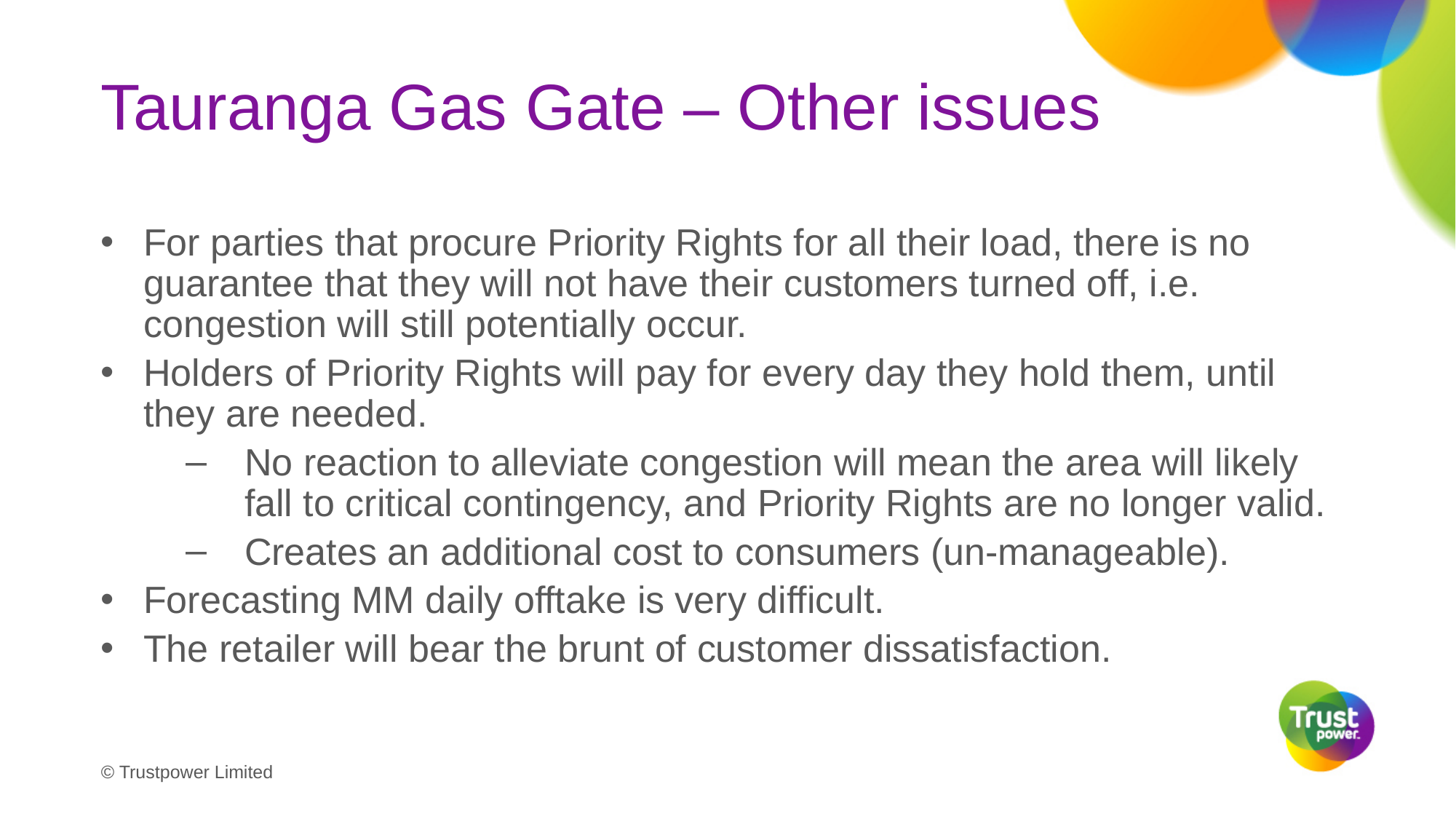

# Tauranga Gas Gate – Other issues
For parties that procure Priority Rights for all their load, there is no guarantee that they will not have their customers turned off, i.e. congestion will still potentially occur.
Holders of Priority Rights will pay for every day they hold them, until they are needed.
No reaction to alleviate congestion will mean the area will likely fall to critical contingency, and Priority Rights are no longer valid.
Creates an additional cost to consumers (un-manageable).
Forecasting MM daily offtake is very difficult.
The retailer will bear the brunt of customer dissatisfaction.